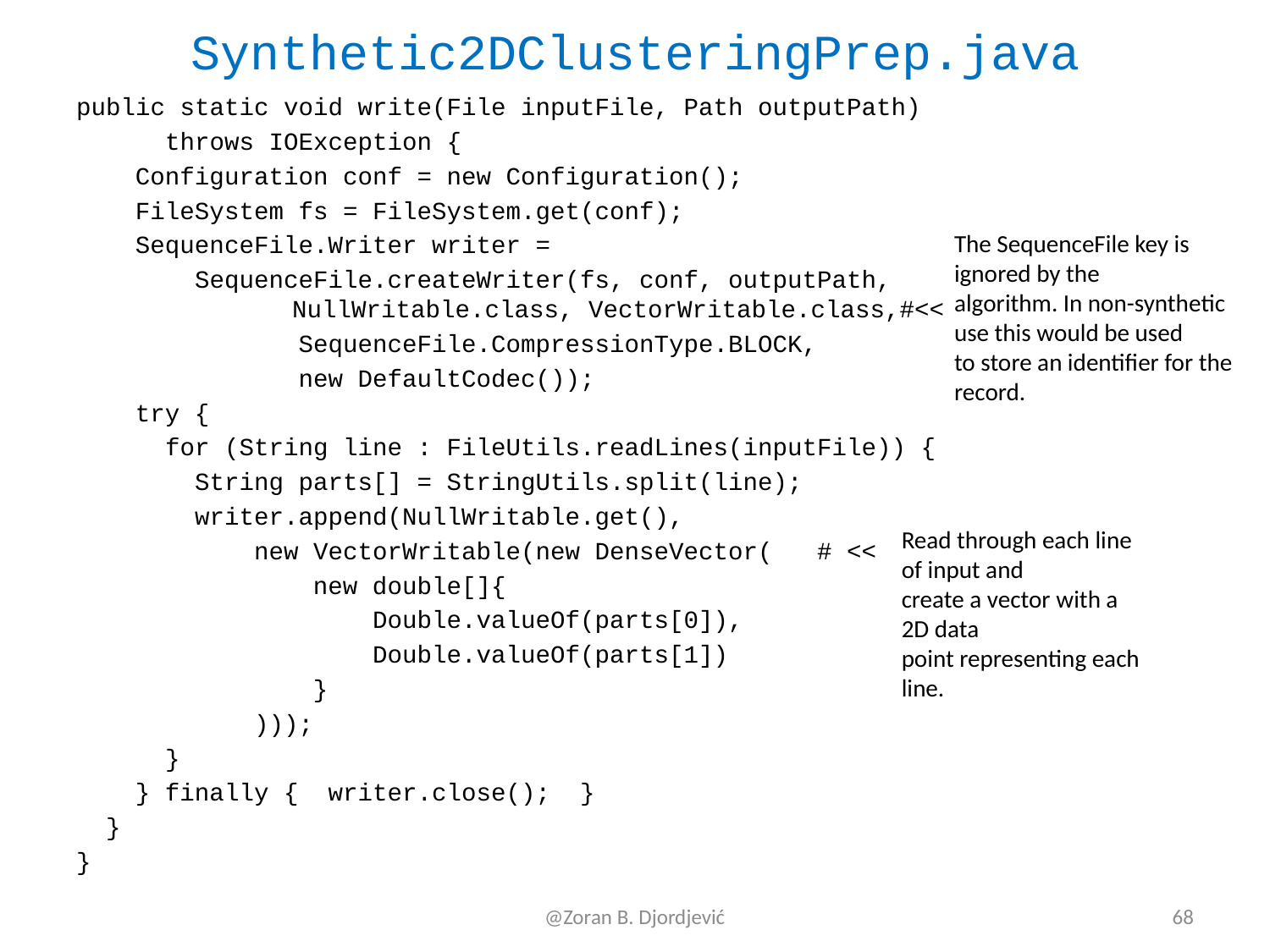

# Synthetic2DClusteringPrep.java
public static void write(File inputFile, Path outputPath)
      throws IOException {
    Configuration conf = new Configuration();
    FileSystem fs = FileSystem.get(conf);
    SequenceFile.Writer writer =
        SequenceFile.createWriter(fs, conf, outputPath,  		       	      NullWritable.class, VectorWritable.class,#<<
               SequenceFile.CompressionType.BLOCK,
               new DefaultCodec());
    try {
      for (String line : FileUtils.readLines(inputFile)) {
        String parts[] = StringUtils.split(line);
        writer.append(NullWritable.get(),
            new VectorWritable(new DenseVector(   # <<
                new double[]{
                    Double.valueOf(parts[0]),
                    Double.valueOf(parts[1])
                }
            )));
      }
    } finally {  writer.close();  }
  }
}

The SequenceFile key is ignored by the
algorithm. In non-synthetic use this would be used
to store an identifier for the record.
Read through each line of input and
create a vector with a 2D data
point representing each line.
@Zoran B. Djordjević
68